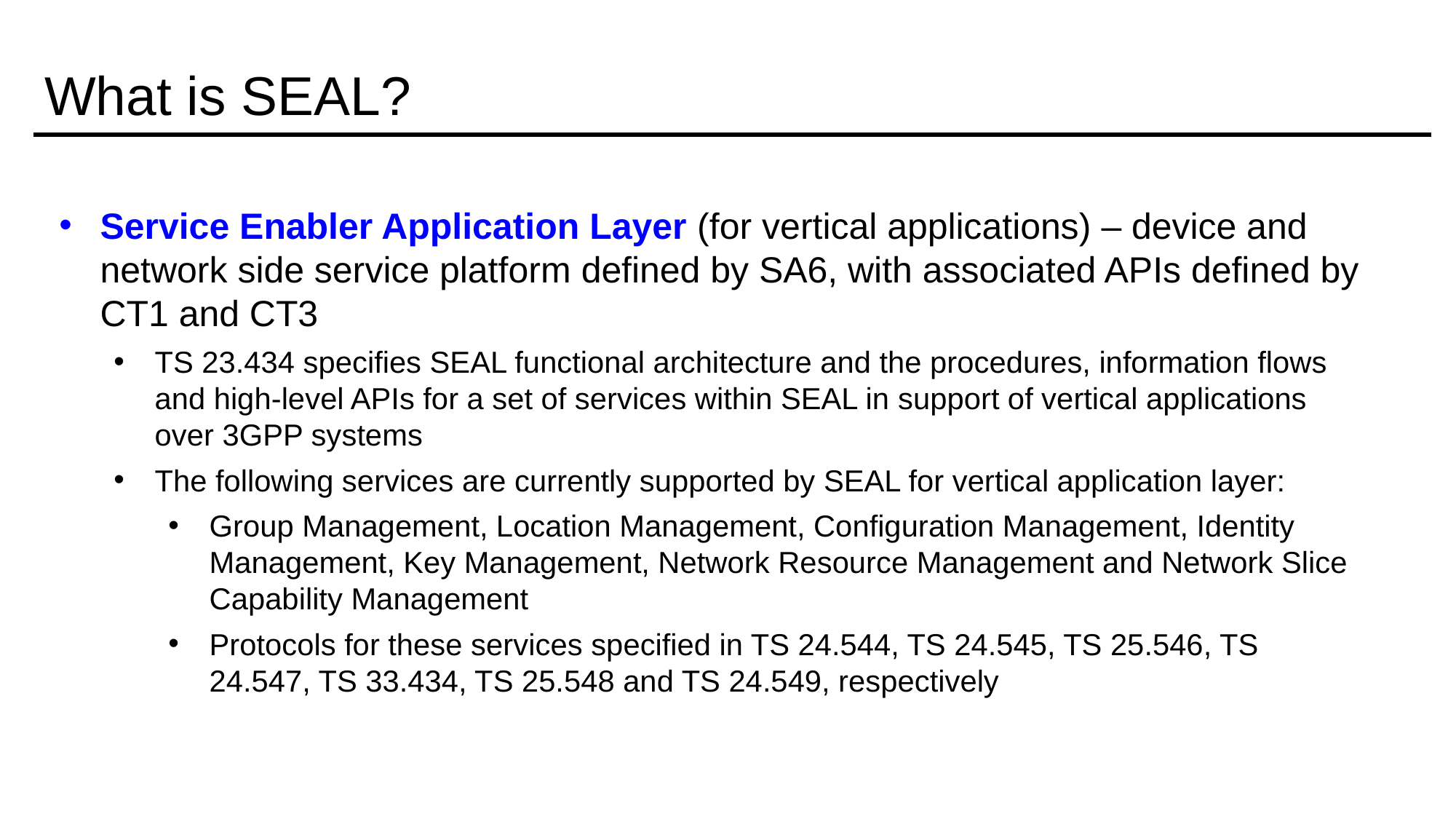

What is SEAL?
Service Enabler Application Layer (for vertical applications) – device and network side service platform defined by SA6, with associated APIs defined by CT1 and CT3
TS 23.434 specifies SEAL functional architecture and the procedures, information flows and high-level APIs for a set of services within SEAL in support of vertical applications over 3GPP systems
The following services are currently supported by SEAL for vertical application layer:
Group Management, Location Management, Configuration Management, Identity Management, Key Management, Network Resource Management and Network Slice Capability Management
Protocols for these services specified in TS 24.544, TS 24.545, TS 25.546, TS 24.547, TS 33.434, TS 25.548 and TS 24.549, respectively